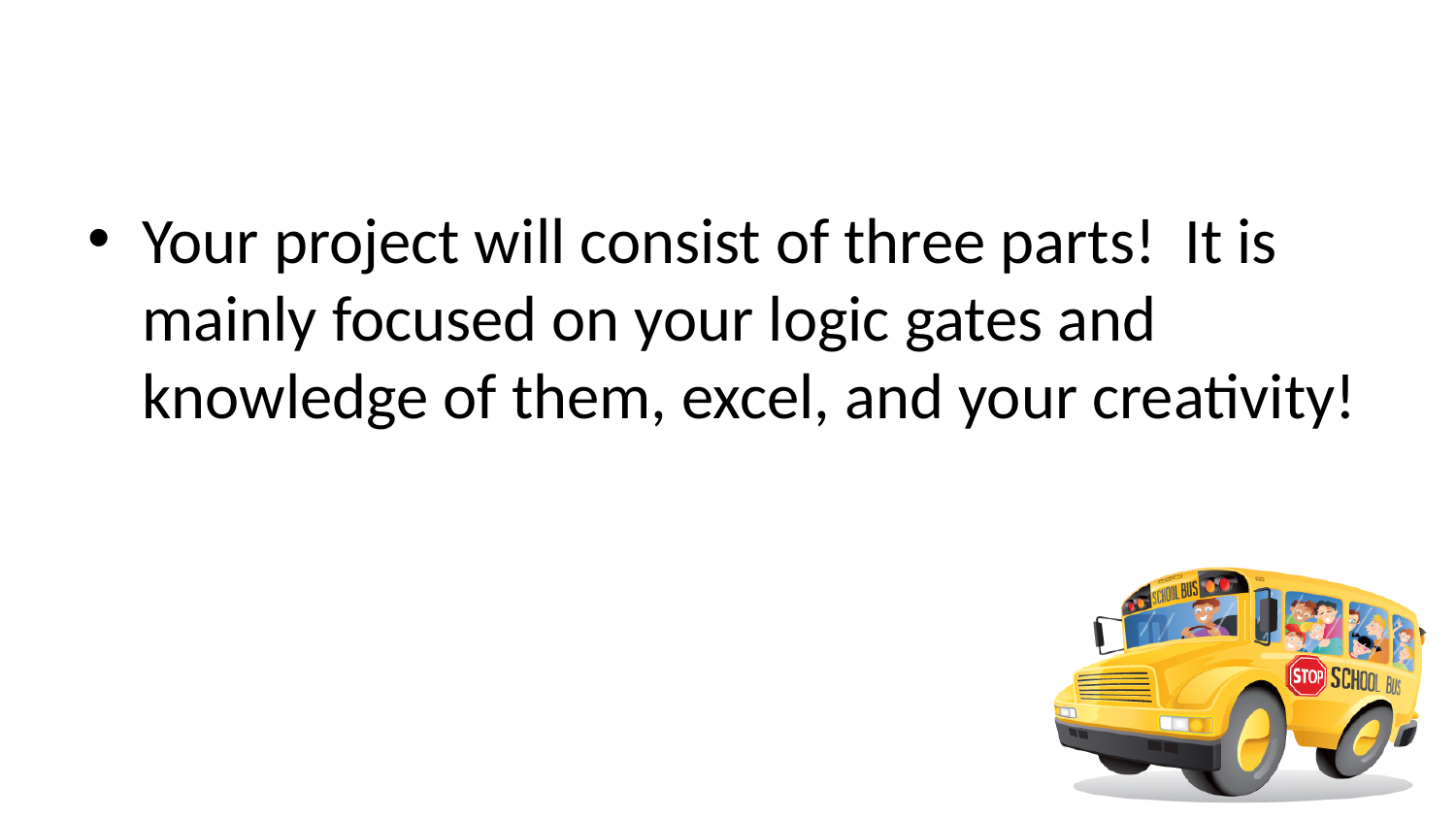

#
Your project will consist of three parts!  It is mainly focused on your logic gates and knowledge of them, excel, and your creativity!